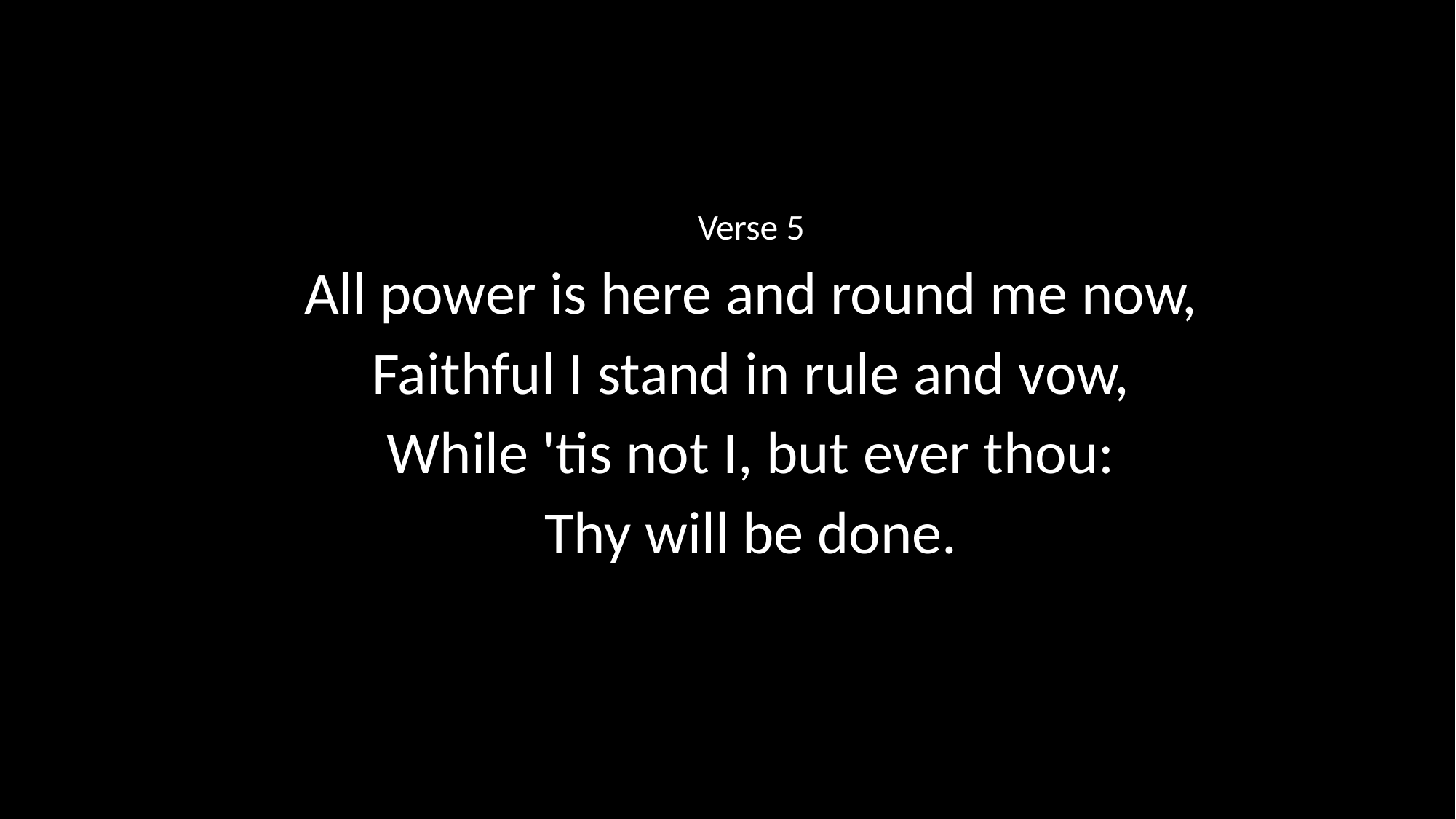

Verse 5
All power is here and round me now,
Faithful I stand in rule and vow,
While 'tis not I, but ever thou:
Thy will be done.